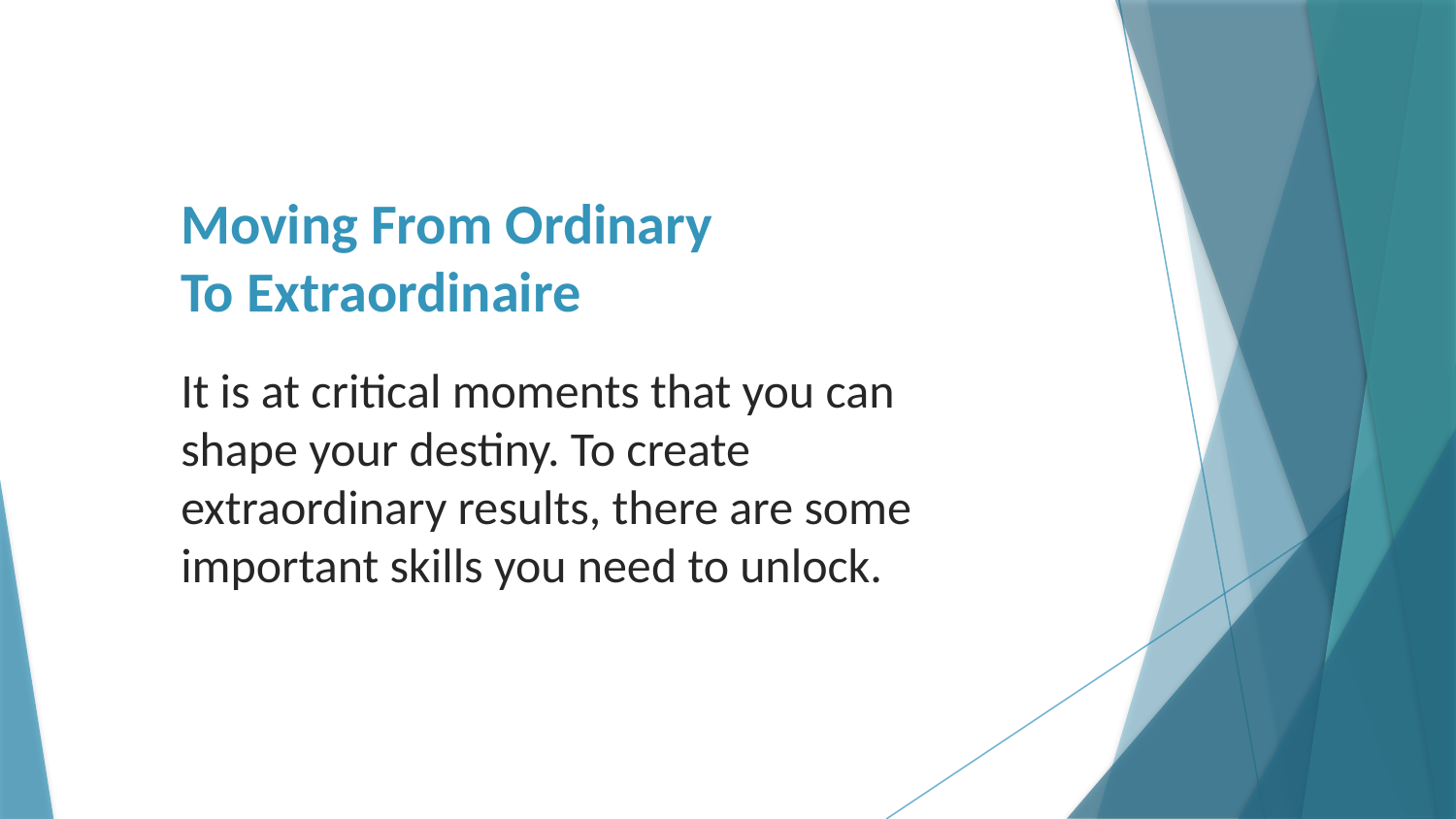

# Moving From Ordinary To Extraordinaire
It is at critical moments that you can shape your destiny. To create extraordinary results, there are some important skills you need to unlock.